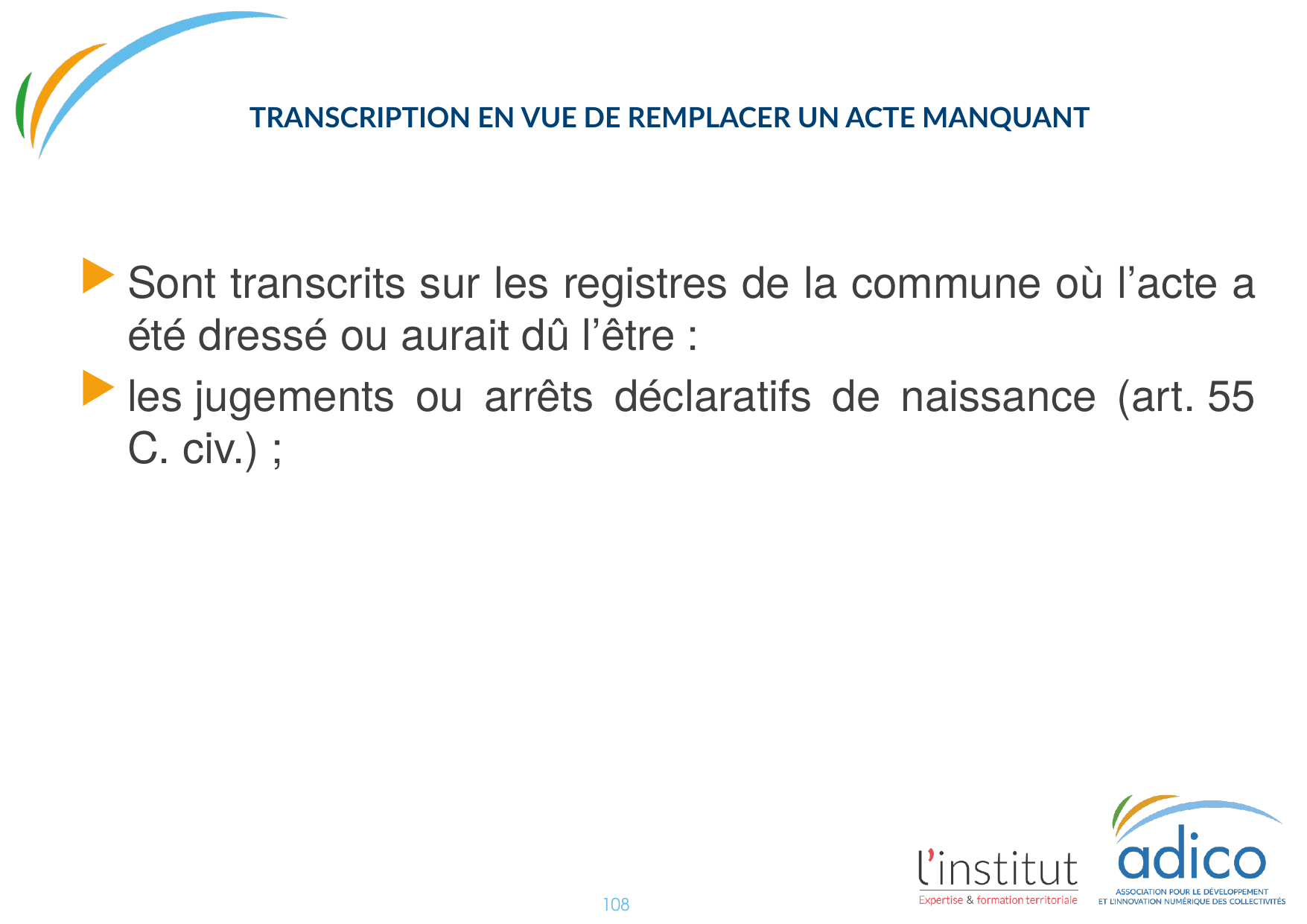

#
TRANSCRIPTION EN VUE DE REMPLACER UN ACTE MANQUANT
Sont transcrits sur les registres de la commune où l’acte a été dressé ou aurait dû l’être :
les jugements ou arrêts déclaratifs de naissance (art. 55 C. civ.) ;